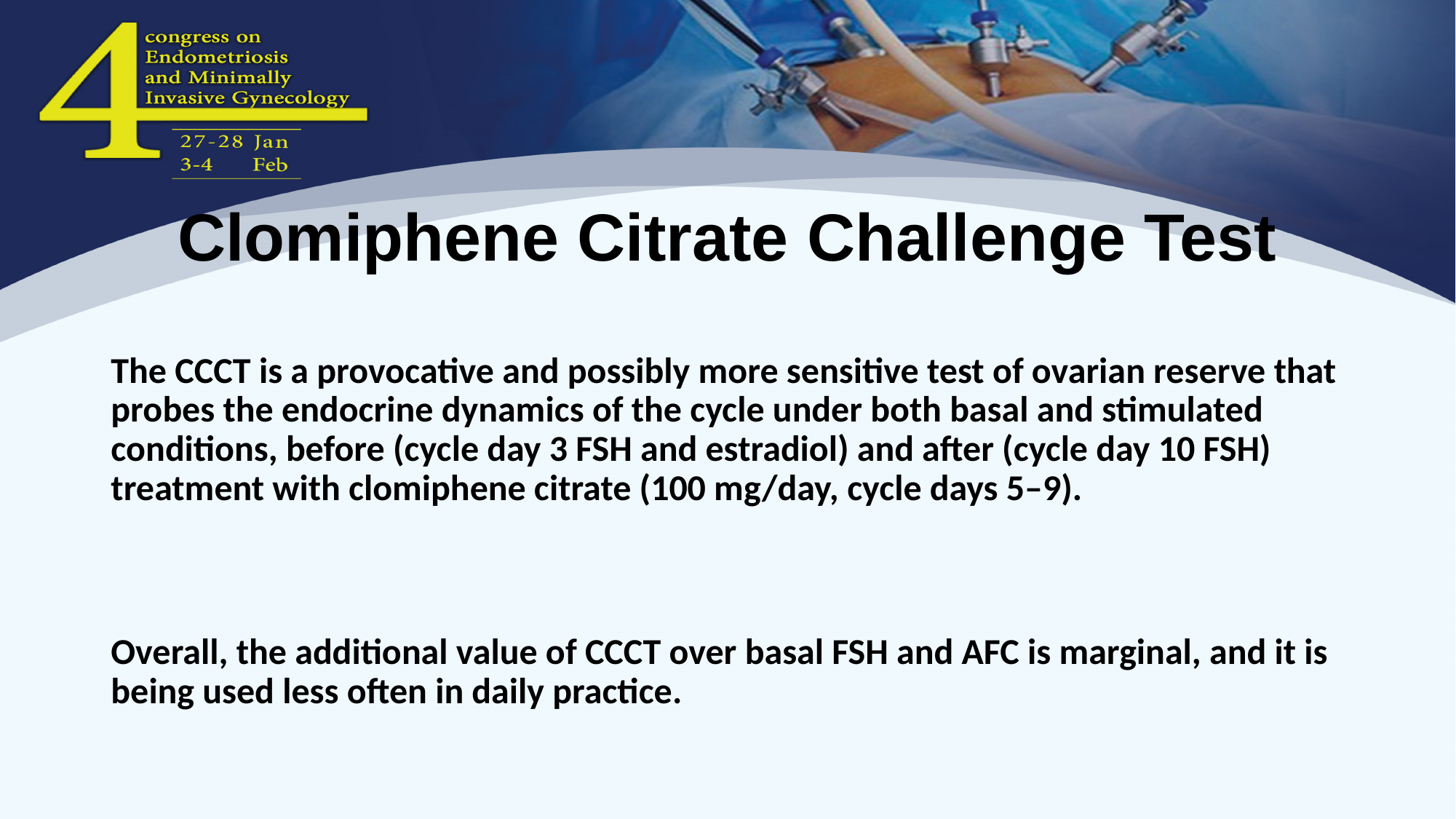

Clomiphene Citrate Challenge Test
The CCCT is a provocative and possibly more sensitive test of ovarian reserve that probes the endocrine dynamics of the cycle under both basal and stimulated conditions, before (cycle day 3 FSH and estradiol) and after (cycle day 10 FSH) treatment with clomiphene citrate (100 mg/day, cycle days 5–9).

Overall, the additional value of CCCT over basal FSH and AFC is marginal, and it is being used less often in daily practice.